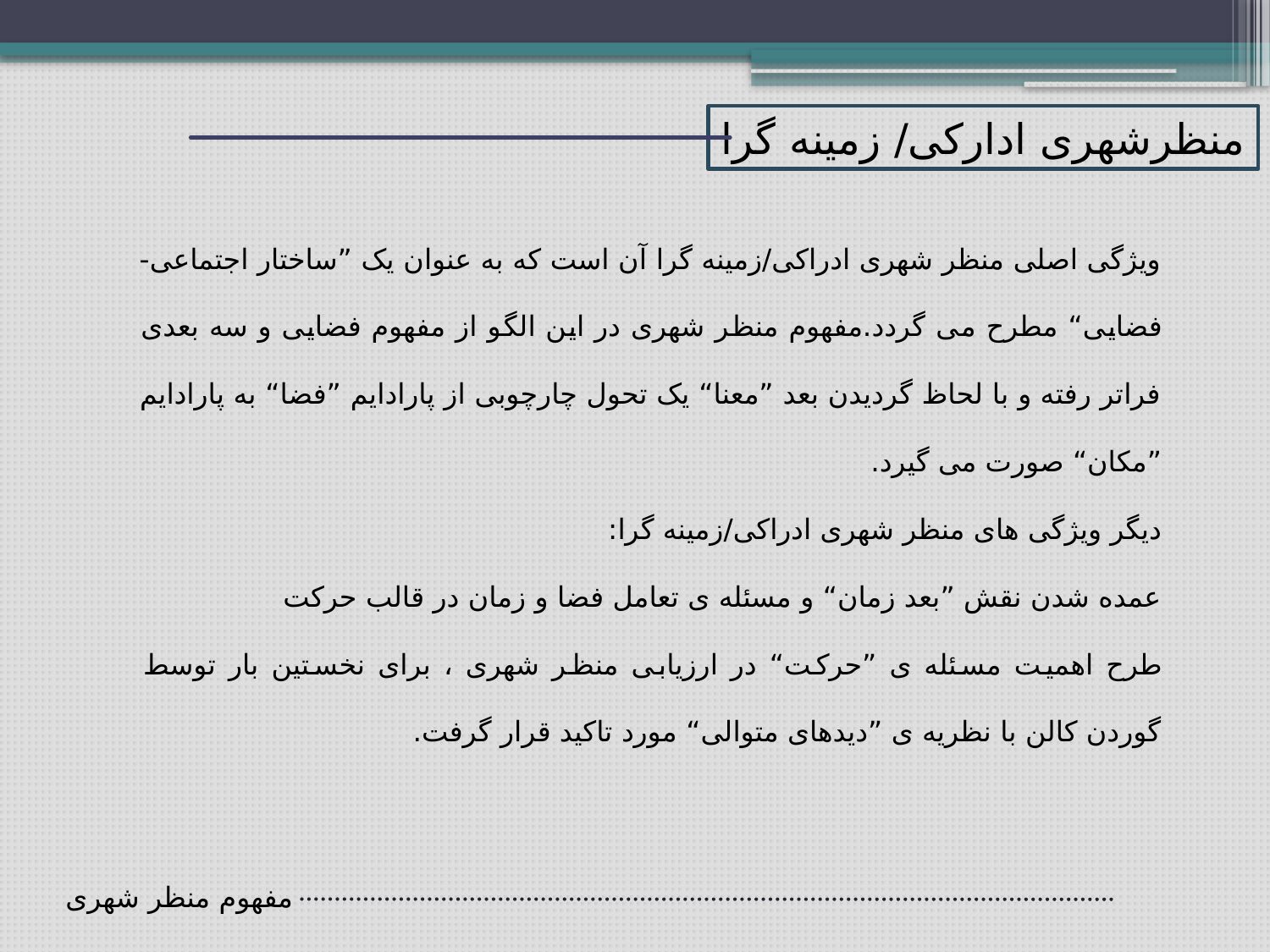

منظرشهری ادارکی/ زمینه گرا
ویژگی اصلی منظر شهری ادراکی/زمینه گرا آن است که به عنوان یک ”ساختار اجتماعی-فضایی“ مطرح می گردد.مفهوم منظر شهری در این الگو از مفهوم فضایی و سه بعدی فراتر رفته و با لحاظ گردیدن بعد ”معنا“ یک تحول چارچوبی از پارادایم ”فضا“ به پارادایم ”مکان“ صورت می گیرد.
دیگر ویژگی های منظر شهری ادراکی/زمینه گرا:
عمده شدن نقش ”بعد زمان“ و مسئله ی تعامل فضا و زمان در قالب حرکت
طرح اهمیت مسئله ی ”حرکت“ در ارزیابی منظر شهری ، برای نخستین بار توسط گوردن کالن با نظریه ی ”دیدهای متوالی“ مورد تاکید قرار گرفت.

مفهوم منظر شهری